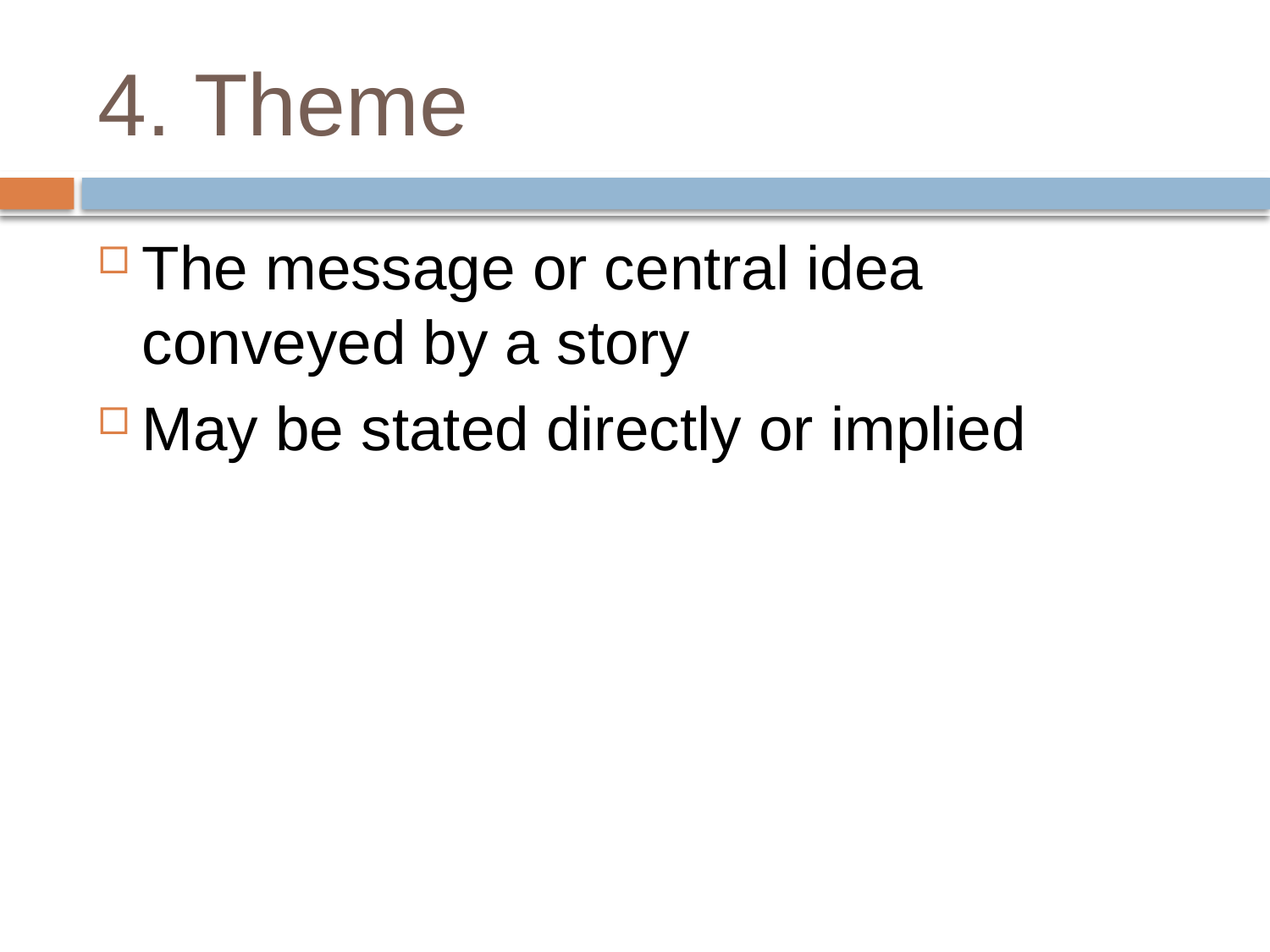

# 4. Theme
The message or central idea conveyed by a story
May be stated directly or implied